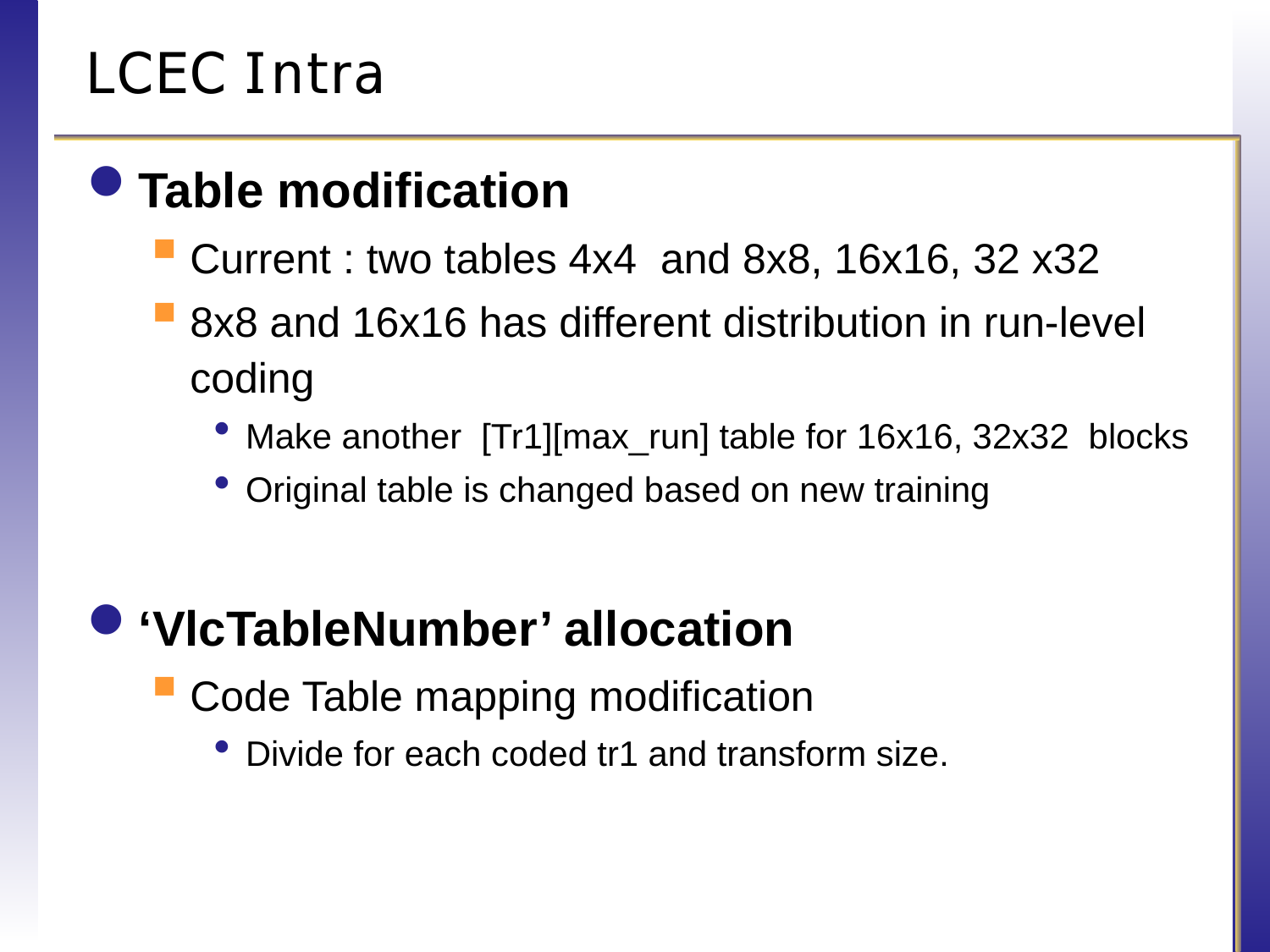

# LCEC Intra
Table modification
Current : two tables 4x4  and 8x8, 16x16, 32 x32
8x8 and 16x16 has different distribution in run-level coding
Make another  [Tr1][max_run] table for 16x16, 32x32  blocks
Original table is changed based on new training

‘VlcTableNumber’ allocation
Code Table mapping modification
Divide for each coded tr1 and transform size.